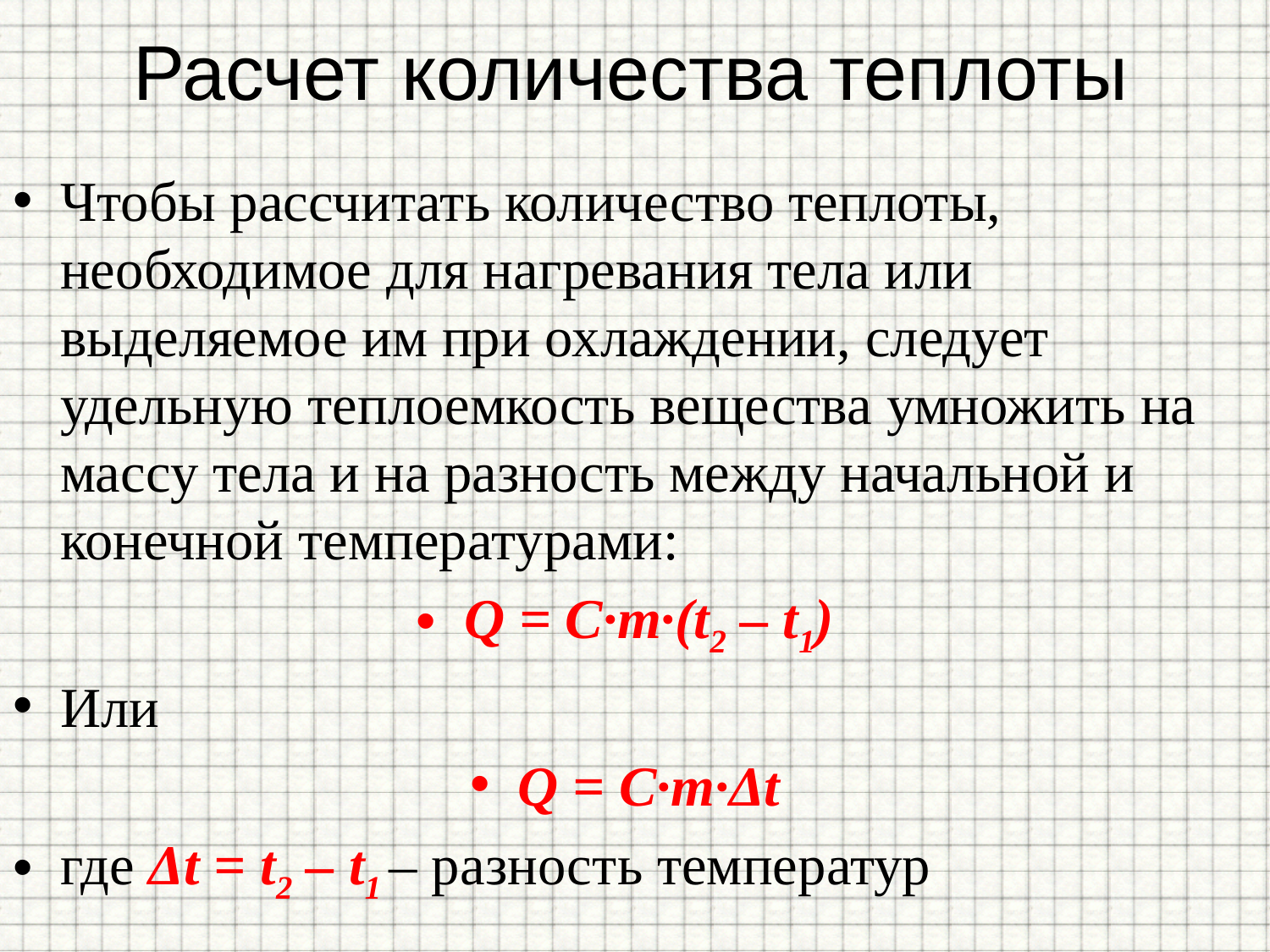

# Расчет количества теплоты
Чтобы рассчитать количество теплоты, необходимое для нагревания тела или выделяемое им при охлаждении, следует удельную теплоемкость вещества умножить на массу тела и на разность между начальной и конечной температурами:
Q = C·m·(t2 – t1)
Или
Q = C·m·Δt
где Δt = t2 – t1 – разность температур